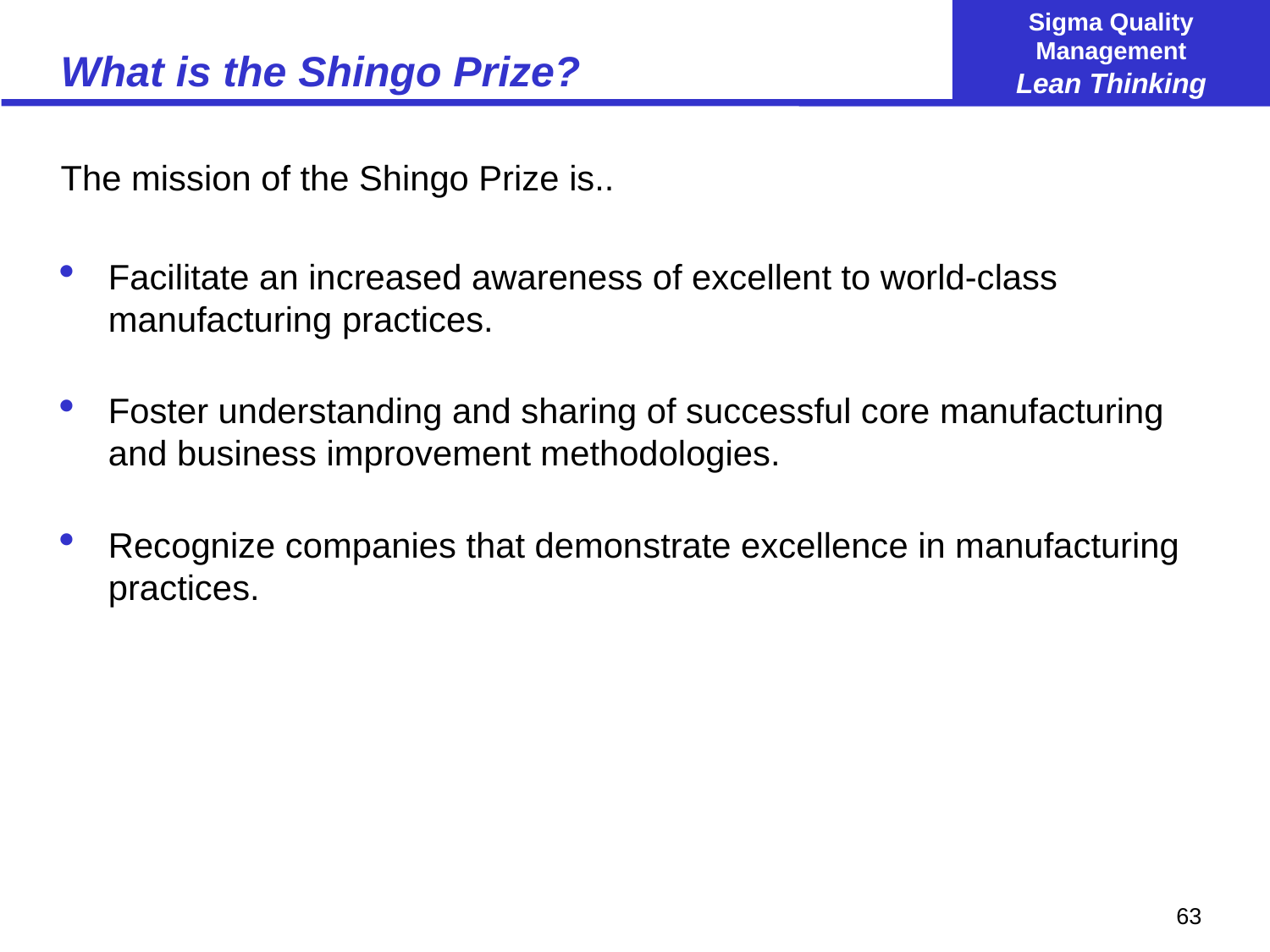

# What is the Shingo Prize?
The mission of the Shingo Prize is..

Facilitate an increased awareness of excellent to world-class manufacturing practices.
Foster understanding and sharing of successful core manufacturing and business improvement methodologies.
Recognize companies that demonstrate excellence in manufacturing practices.